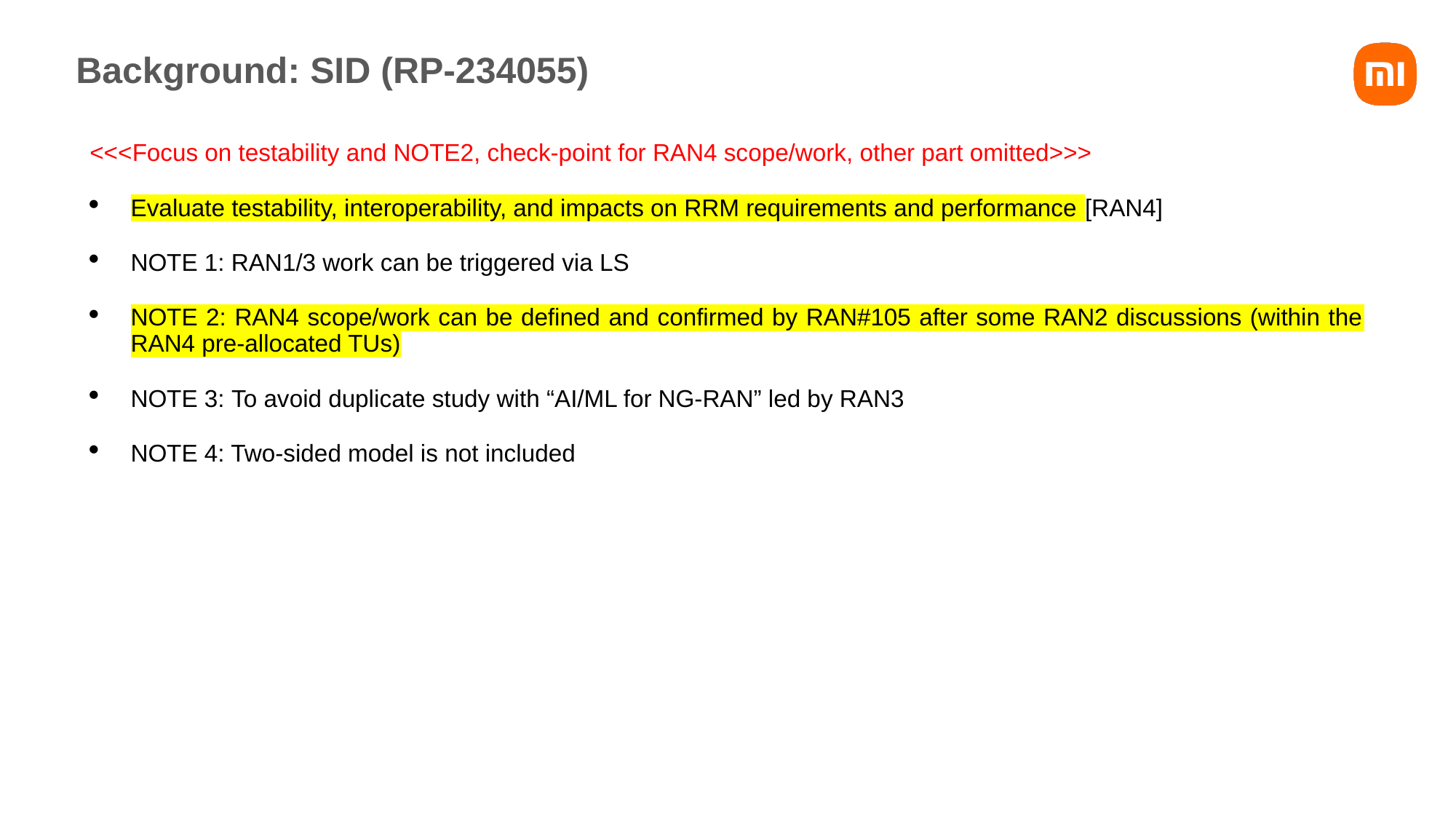

# Background: SID (RP-234055)
<<<Focus on testability and NOTE2, check-point for RAN4 scope/work, other part omitted>>>
Evaluate testability, interoperability, and impacts on RRM requirements and performance [RAN4]
NOTE 1: RAN1/3 work can be triggered via LS
NOTE 2: RAN4 scope/work can be defined and confirmed by RAN#105 after some RAN2 discussions (within the RAN4 pre-allocated TUs)
NOTE 3: To avoid duplicate study with “AI/ML for NG-RAN” led by RAN3
NOTE 4: Two-sided model is not included